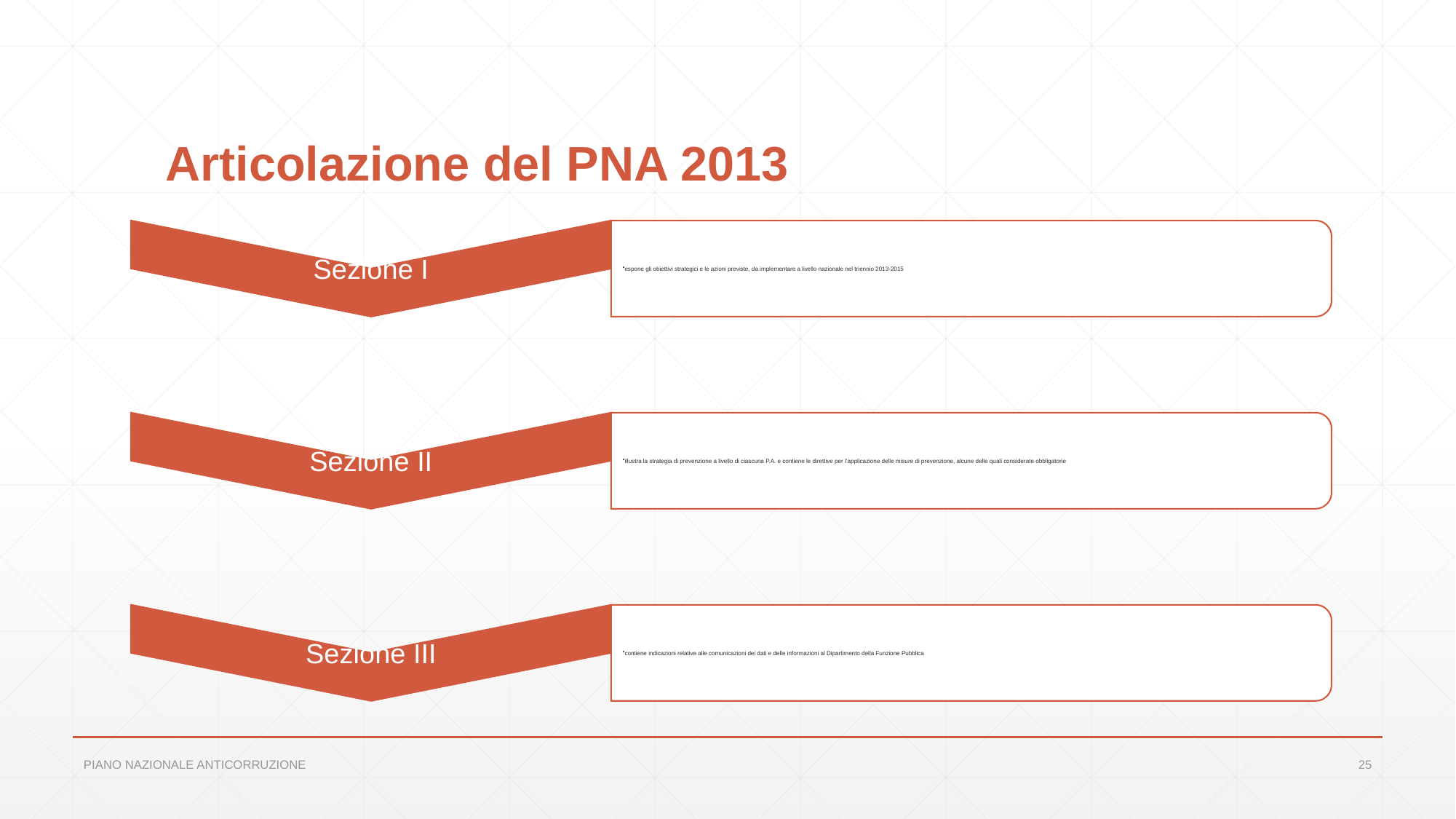

# Articolazione del PNA 2013
Sezione I
espone gli obiettivi strategici e le azioni previste, da implementare a livello nazionale nel triennio 2013-2015
Sezione II
illustra la strategia di prevenzione a livello di ciascuna P.A. e contiene le direttive per l’applicazione delle misure di prevenzione, alcune delle quali considerate obbligatorie
Sezione III
contiene indicazioni relative alle comunicazioni dei dati e delle informazioni al Dipartimento della Funzione Pubblica
PIANO NAZIONALE ANTICORRUZIONE
25